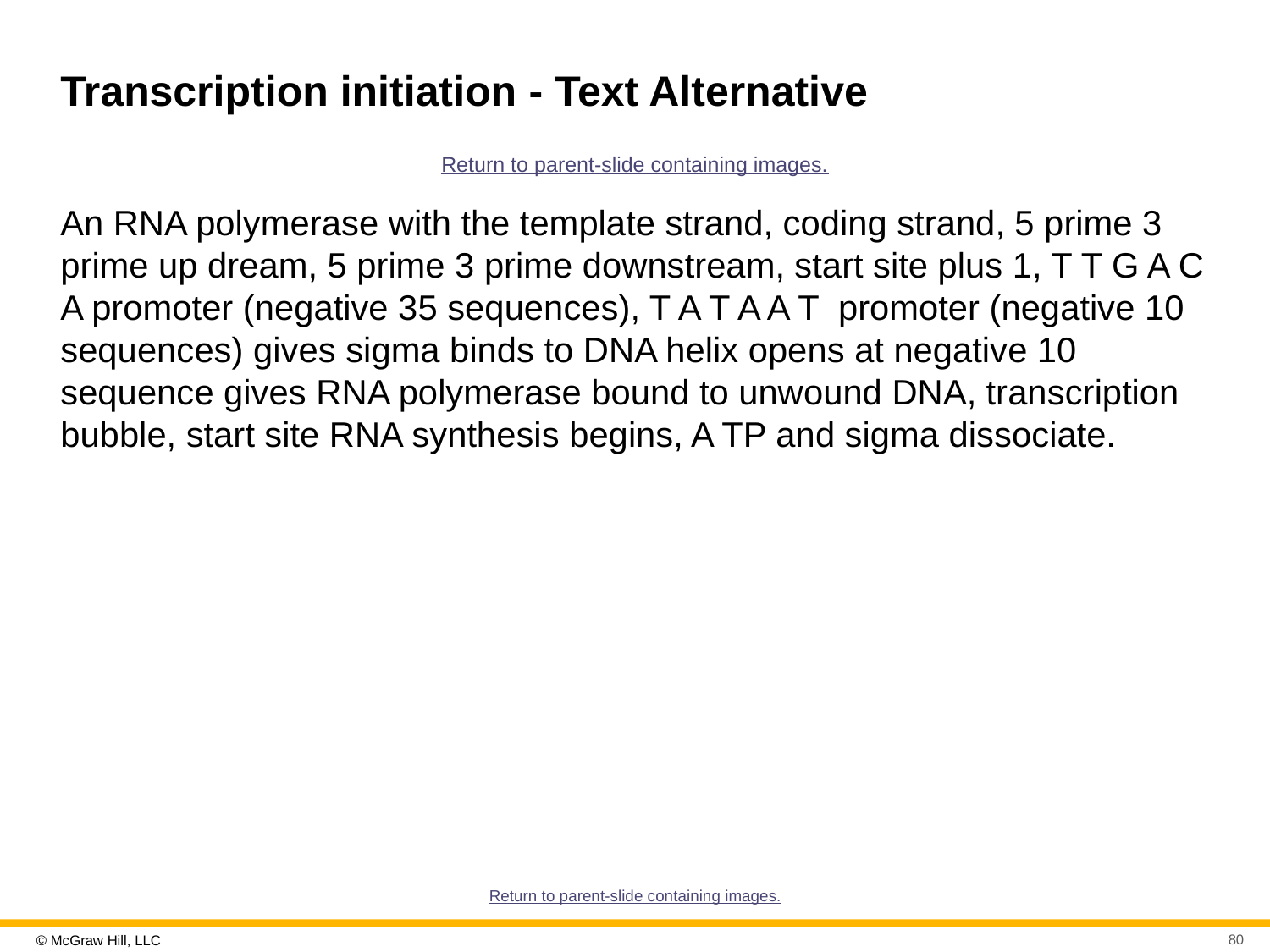

# Transcription initiation - Text Alternative
Return to parent-slide containing images.
An RNA polymerase with the template strand, coding strand, 5 prime 3 prime up dream, 5 prime 3 prime downstream, start site plus 1, T T G A C A promoter (negative 35 sequences), T A T A A T  promoter (negative 10 sequences) gives sigma binds to DNA helix opens at negative 10 sequence gives RNA polymerase bound to unwound DNA, transcription bubble, start site RNA synthesis begins, A TP and sigma dissociate.
Return to parent-slide containing images.
80